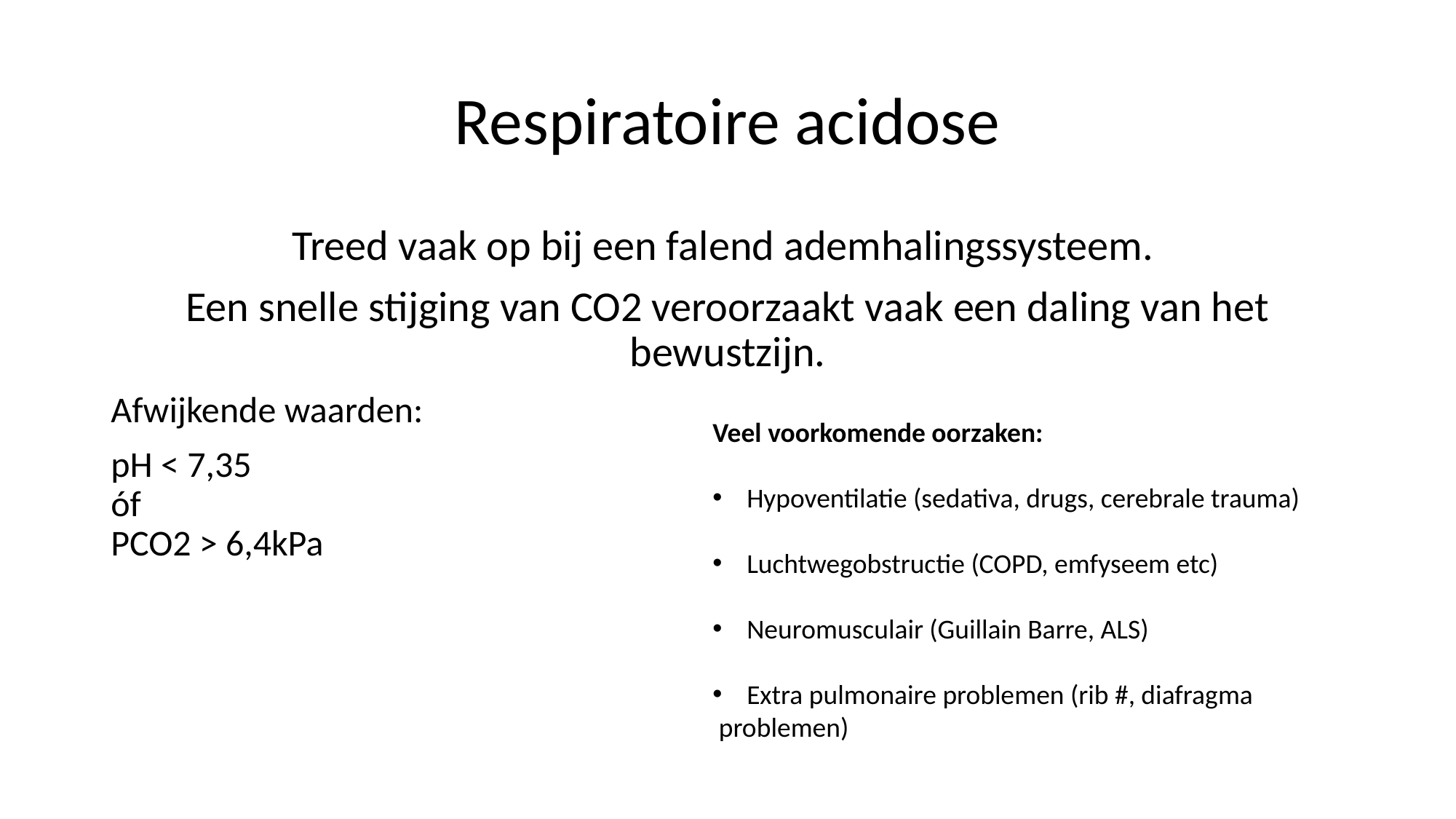

# Respiratoire acidose
Treed vaak op bij een falend ademhalingssysteem.
Een snelle stijging van CO2 veroorzaakt vaak een daling van het bewustzijn.
Afwijkende waarden:
pH < 7,35
óf
PCO2 > 6,4kPa

Veel voorkomende oorzaken:

Hypoventilatie (sedativa, drugs, cerebrale trauma)

Luchtwegobstructie (COPD, emfyseem etc)

Neuromusculair (Guillain Barre, ALS)

Extra pulmonaire problemen (rib #, diafragma
 problemen)